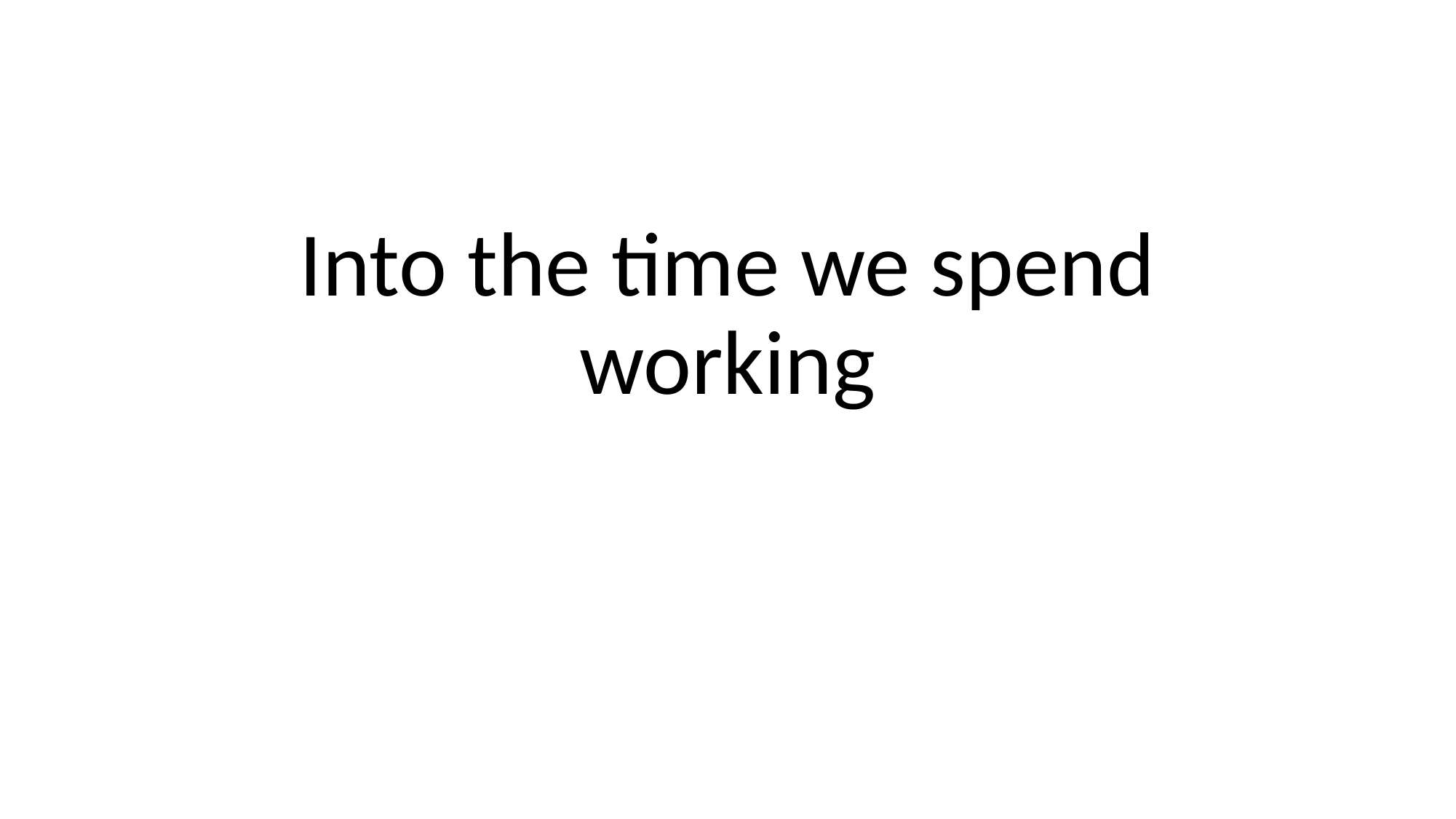

# Into the time we spend working